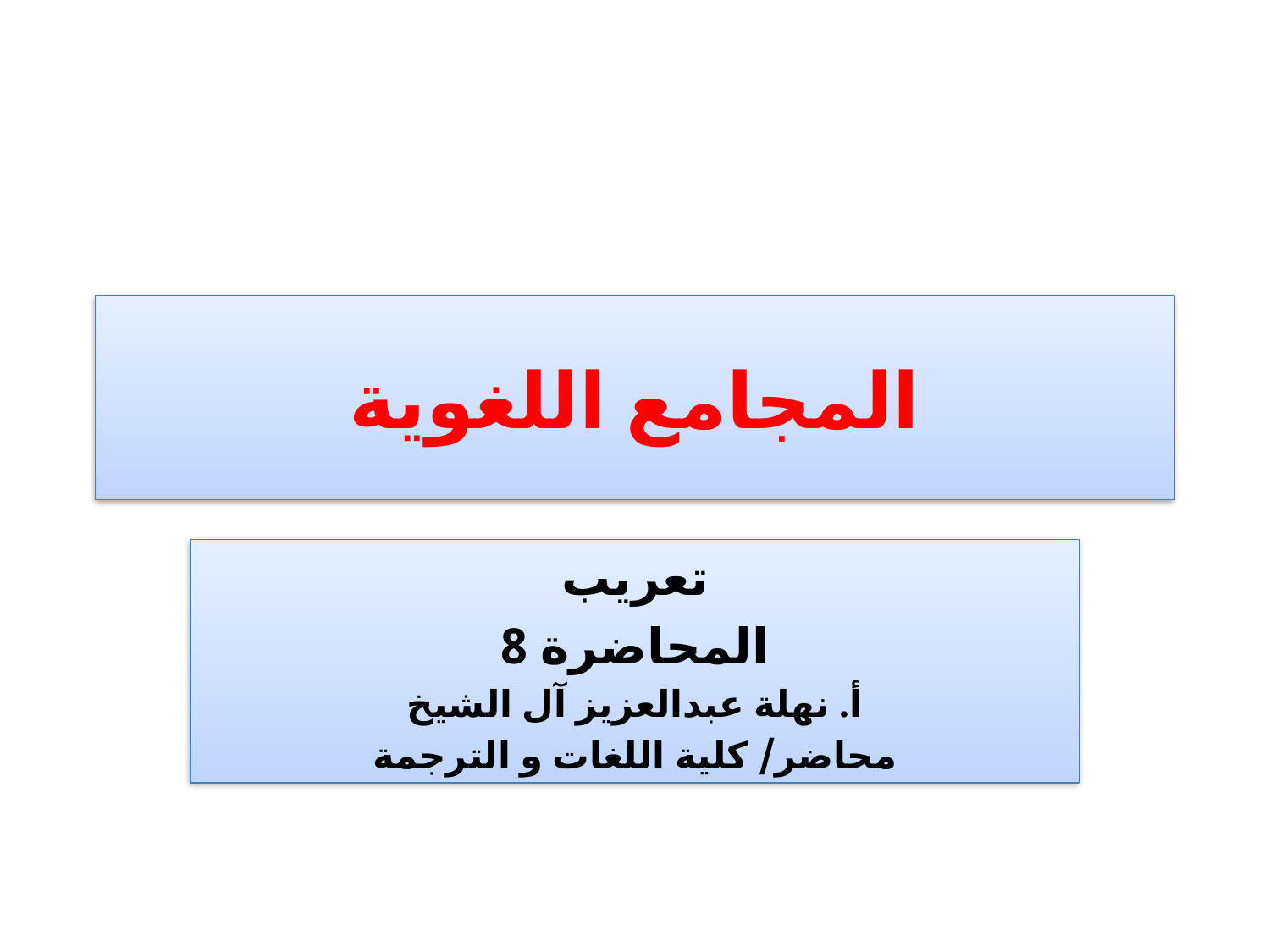

# المجامع اللغوية
تعريب
المحاضرة 8
أ. نهلة عبدالعزيز آل الشيخ
محاضر/ كلية اللغات و الترجمة